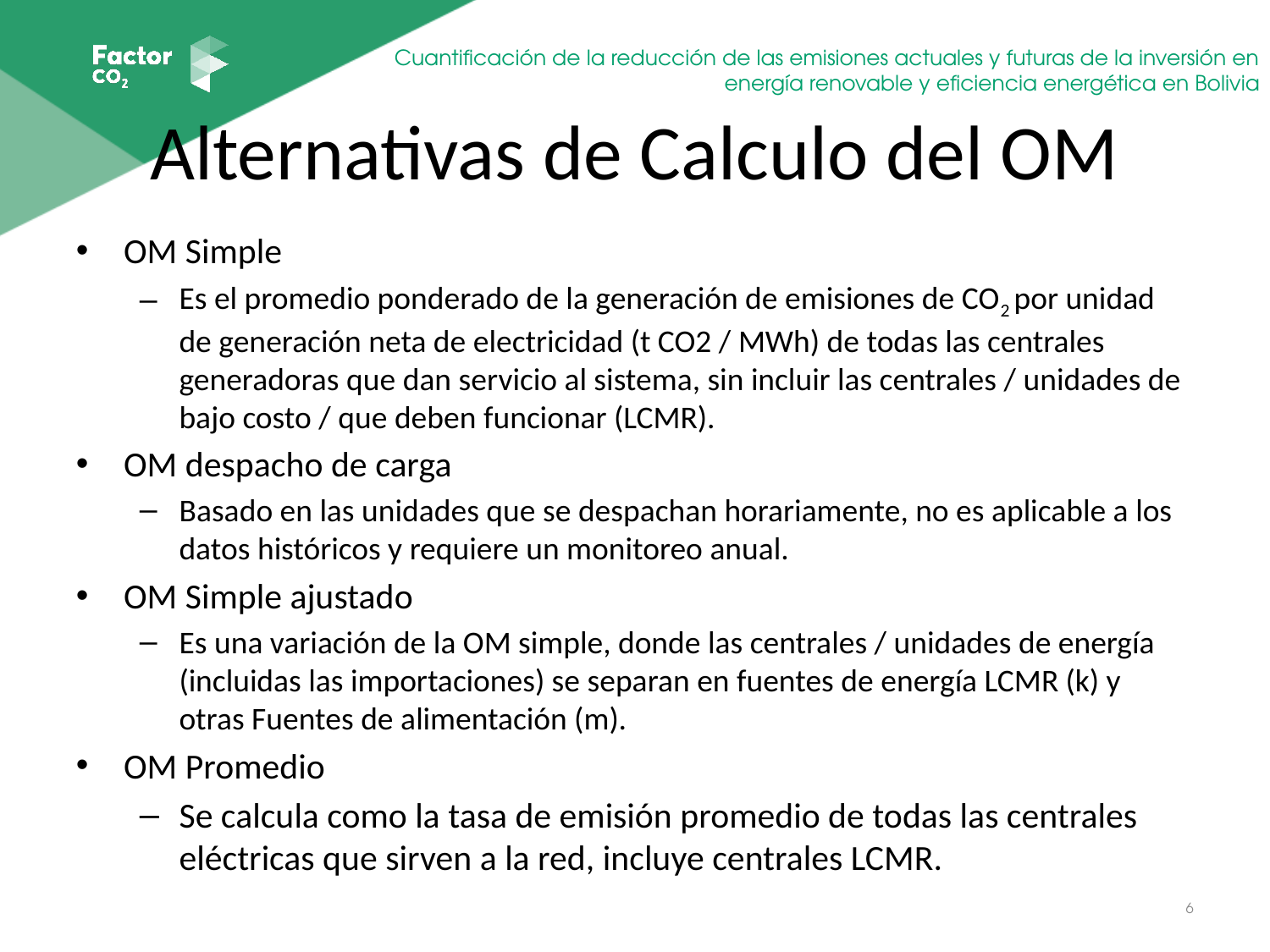

# Alternativas de Calculo del OM
OM Simple
Es el promedio ponderado de la generación de emisiones de CO2 por unidad de generación neta de electricidad (t CO2 / MWh) de todas las centrales generadoras que dan servicio al sistema, sin incluir las centrales / unidades de bajo costo / que deben funcionar (LCMR).
OM despacho de carga
Basado en las unidades que se despachan horariamente, no es aplicable a los datos históricos y requiere un monitoreo anual.
OM Simple ajustado
Es una variación de la OM simple, donde las centrales / unidades de energía (incluidas las importaciones) se separan en fuentes de energía LCMR (k) y otras Fuentes de alimentación (m).
OM Promedio
Se calcula como la tasa de emisión promedio de todas las centrales eléctricas que sirven a la red, incluye centrales LCMR.
6